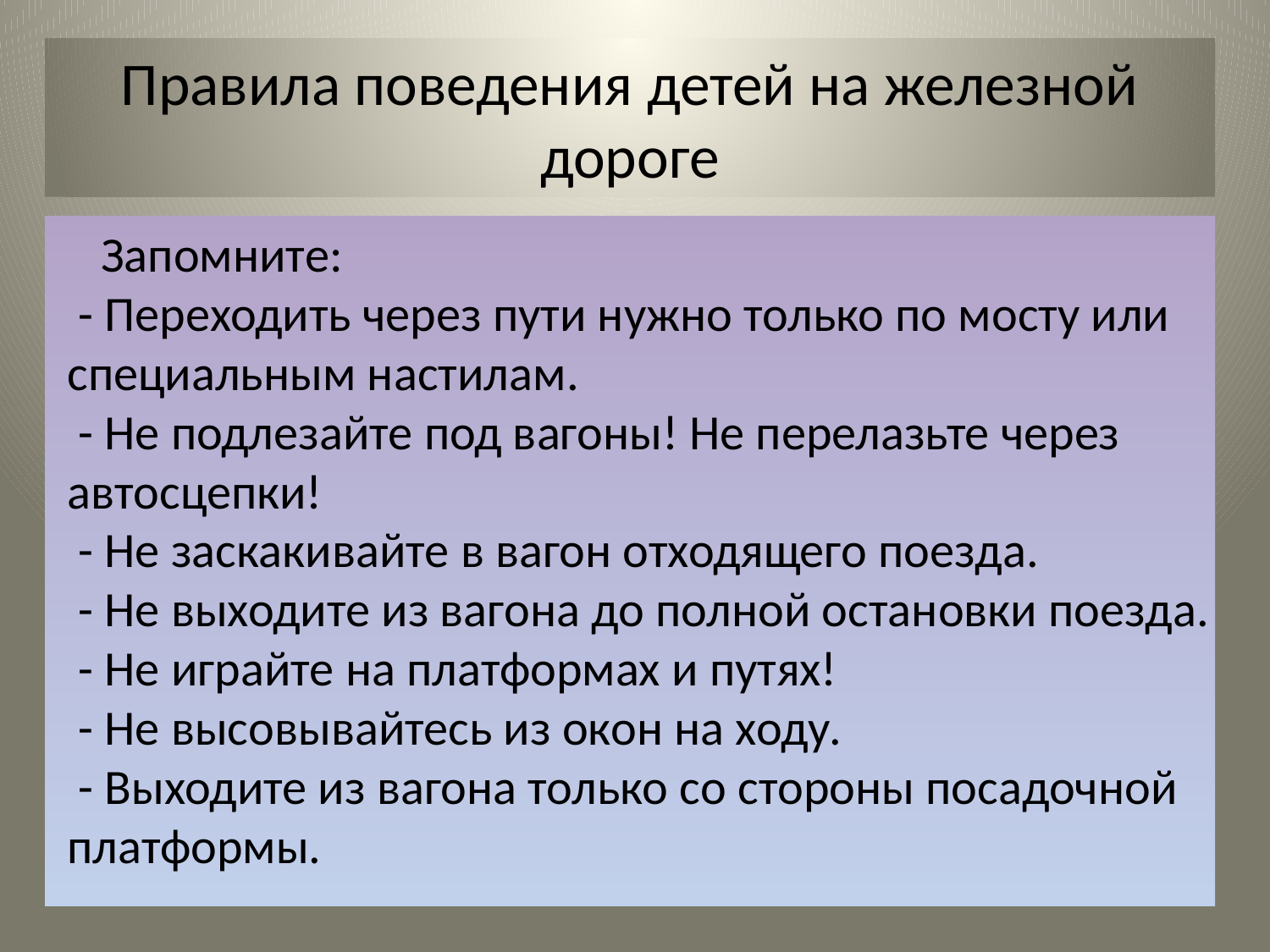

Правила поведения детей на железной дороге

   Запомните:
 - Переходить через пути нужно только по мосту или специальным настилам.
 - Не подлезайте под вагоны! Не перелазьте через автосцепки!
 - Не заскакивайте в вагон отходящего поезда.
 - Не выходите из вагона до полной остановки поезда.
 - Не играйте на платформах и путях!
 - Не высовывайтесь из окон на ходу.
 - Выходите из вагона только со стороны посадочной платформы.